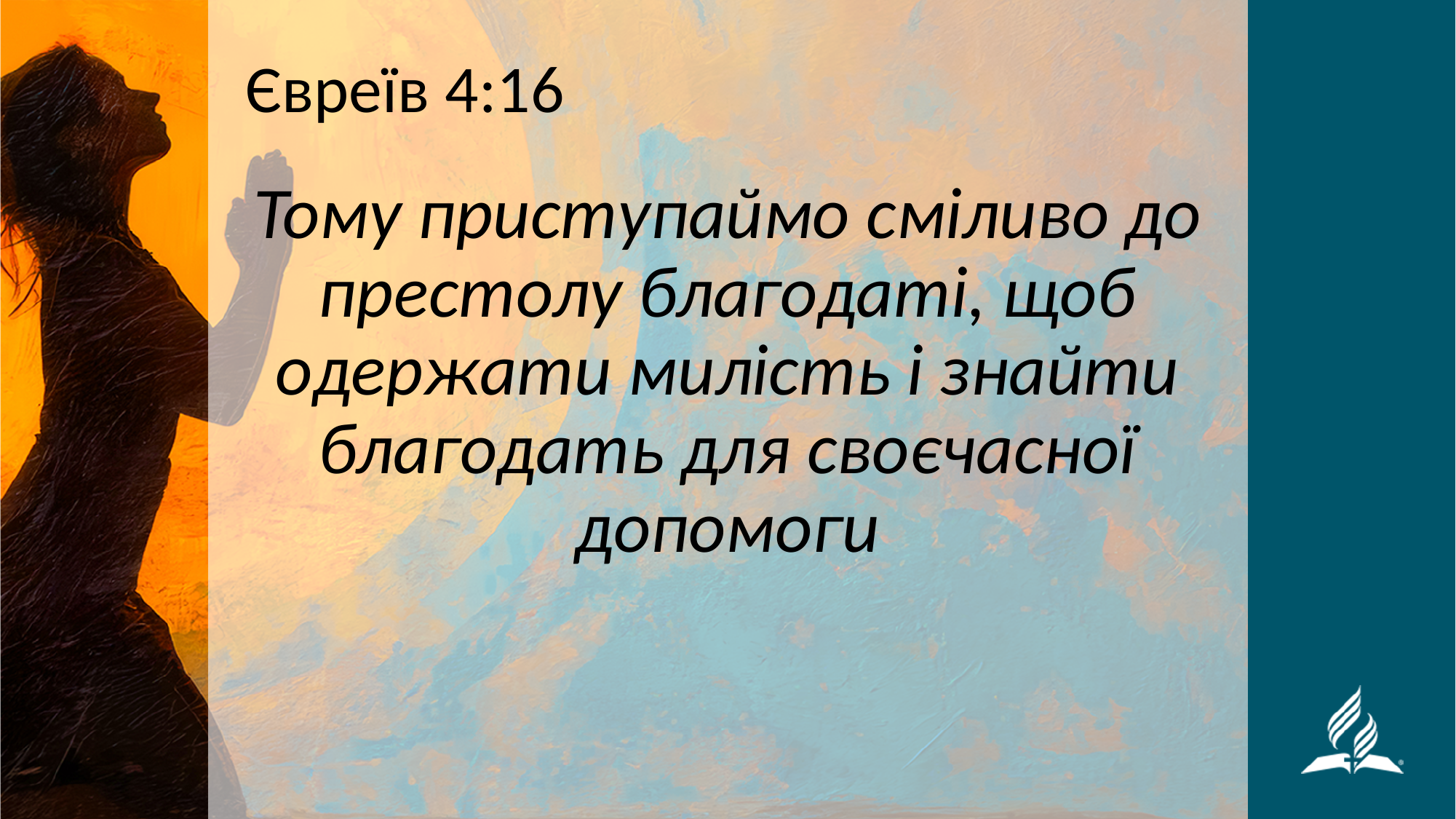

# Євреїв 4:16
Тому приступаймо сміливо до престолу благодаті, щоб одержати милість і знайти благодать для своєчасної допомоги